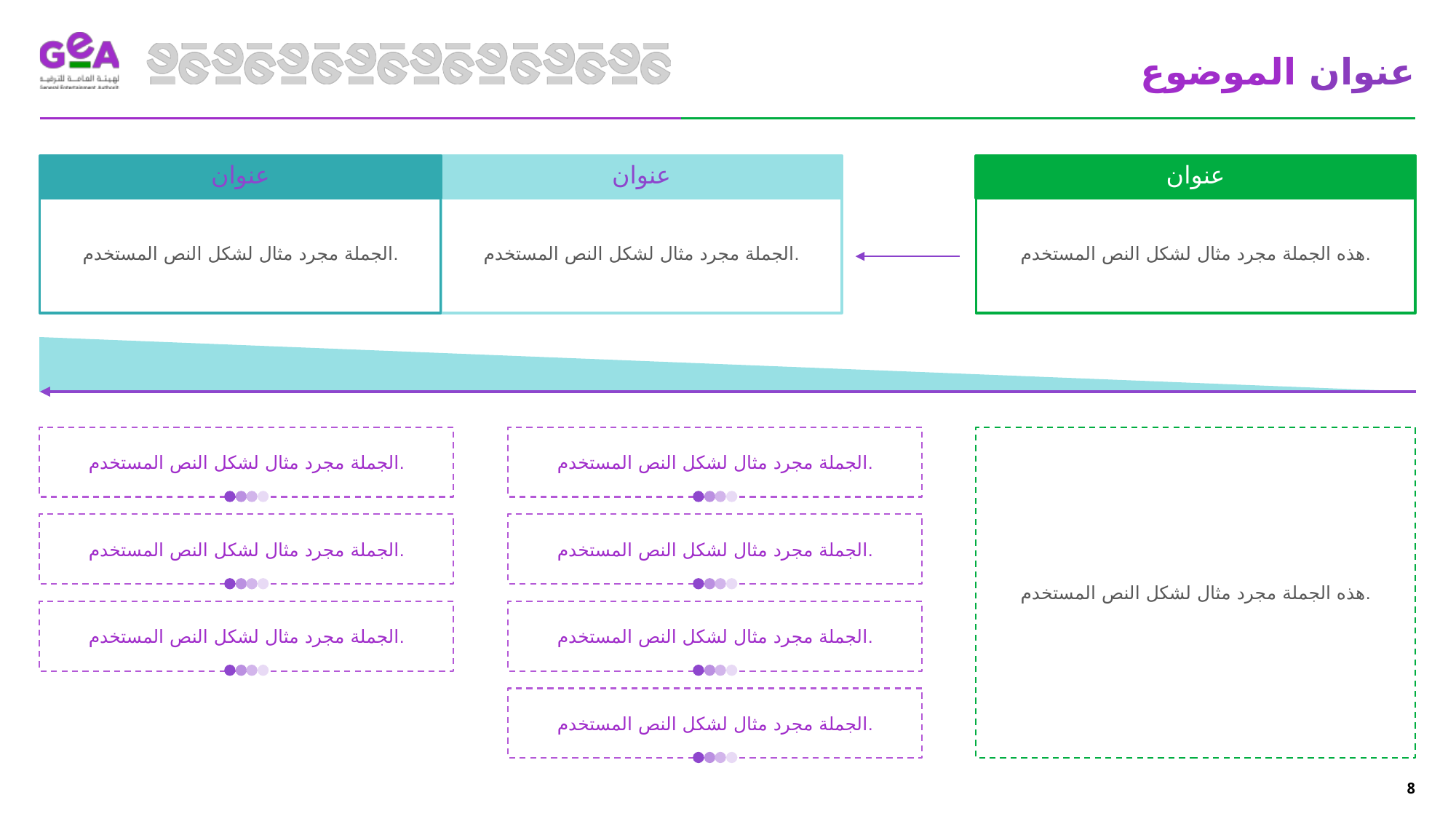

عنوان الموضوع
عنوان
عنوان
عنوان
الجملة مجرد مثال لشكل النص المستخدم.
الجملة مجرد مثال لشكل النص المستخدم.
هذه الجملة مجرد مثال لشكل النص المستخدم.

هذه الجملة مجرد مثال لشكل النص المستخدم.
الجملة مجرد مثال لشكل النص المستخدم.
الجملة مجرد مثال لشكل النص المستخدم.

الجملة مجرد مثال لشكل النص المستخدم.
الجملة مجرد مثال لشكل النص المستخدم.

الجملة مجرد مثال لشكل النص المستخدم.
الجملة مجرد مثال لشكل النص المستخدم.

الجملة مجرد مثال لشكل النص المستخدم.

8